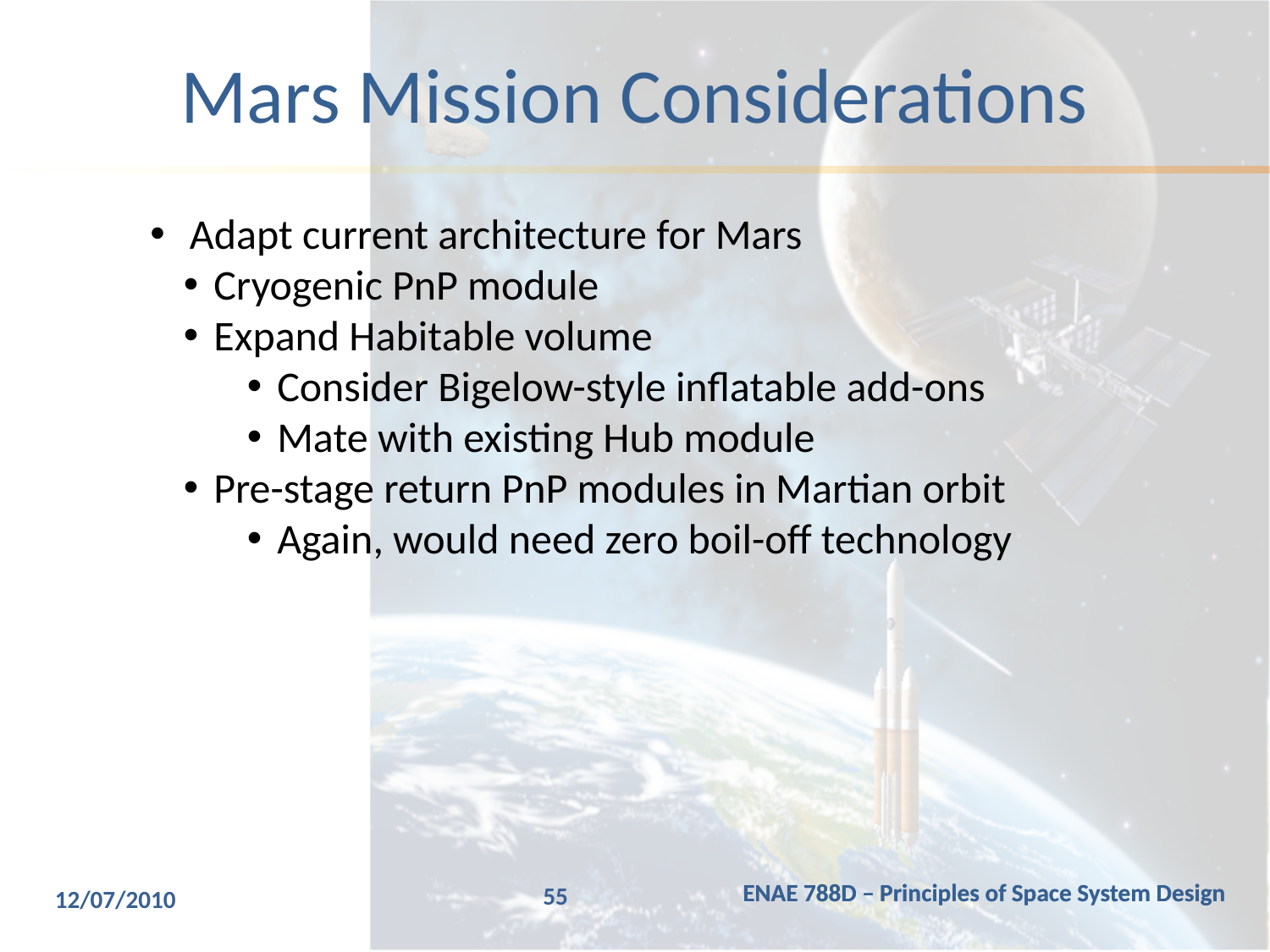

# Mars Mission Considerations
 Adapt current architecture for Mars
Cryogenic PnP module
Expand Habitable volume
Consider Bigelow-style inflatable add-ons
Mate with existing Hub module
Pre-stage return PnP modules in Martian orbit
Again, would need zero boil-off technology